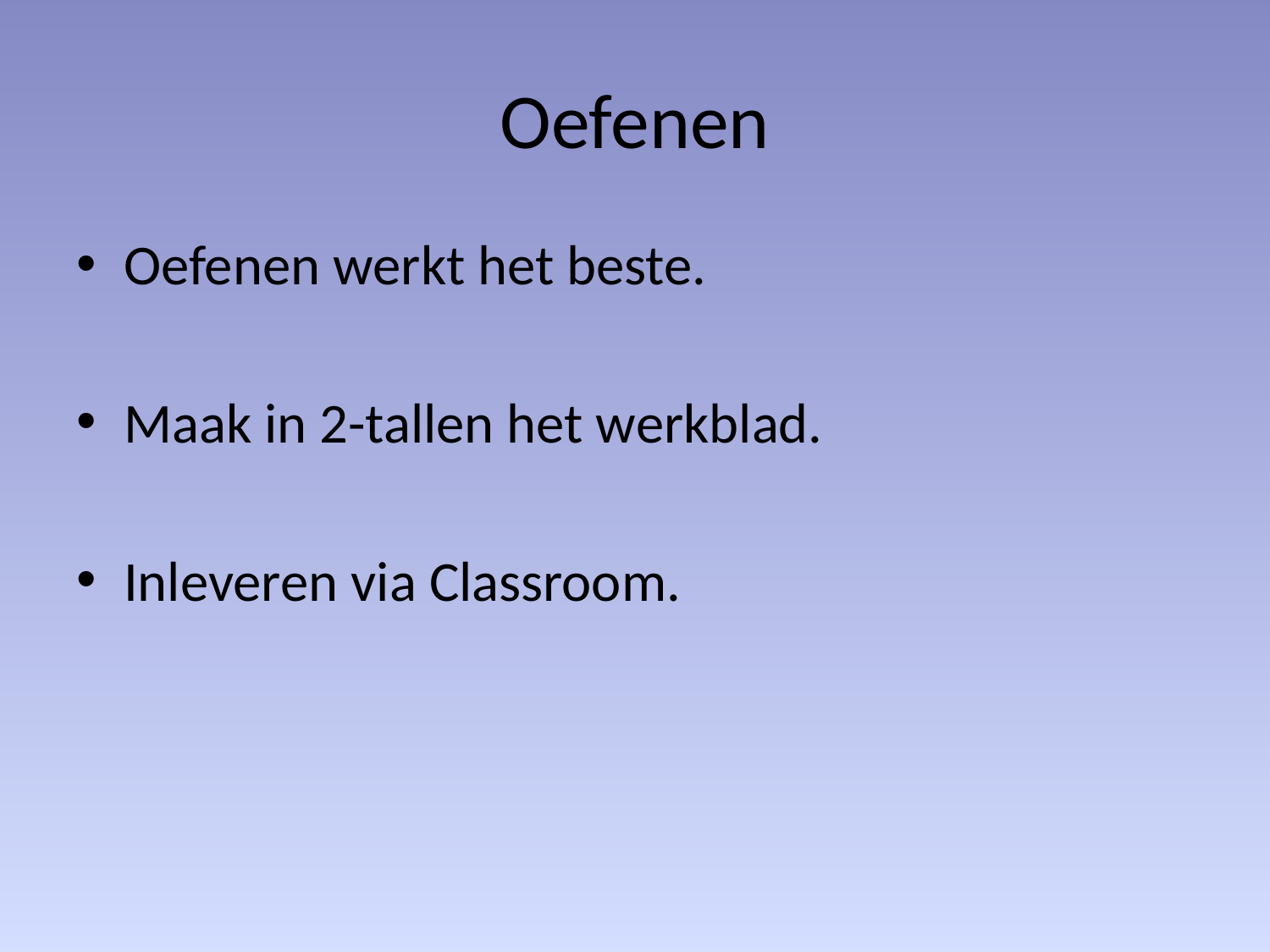

# Oefenen
Oefenen werkt het beste.

Maak in 2-tallen het werkblad.

Inleveren via Classroom.